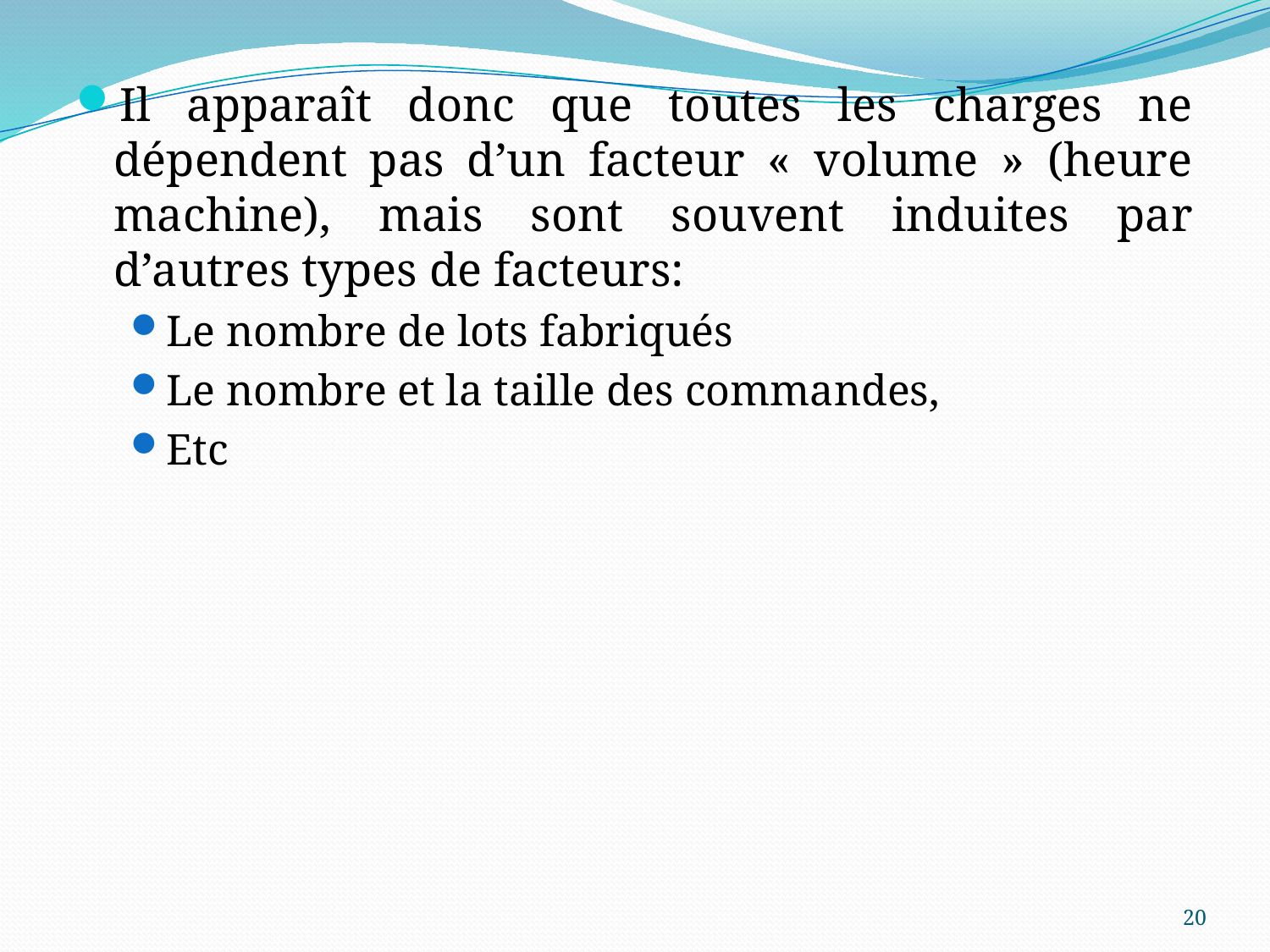

Il apparaît donc que toutes les charges ne dépendent pas d’un facteur « volume » (heure machine), mais sont souvent induites par d’autres types de facteurs:
Le nombre de lots fabriqués
Le nombre et la taille des commandes,
Etc
20